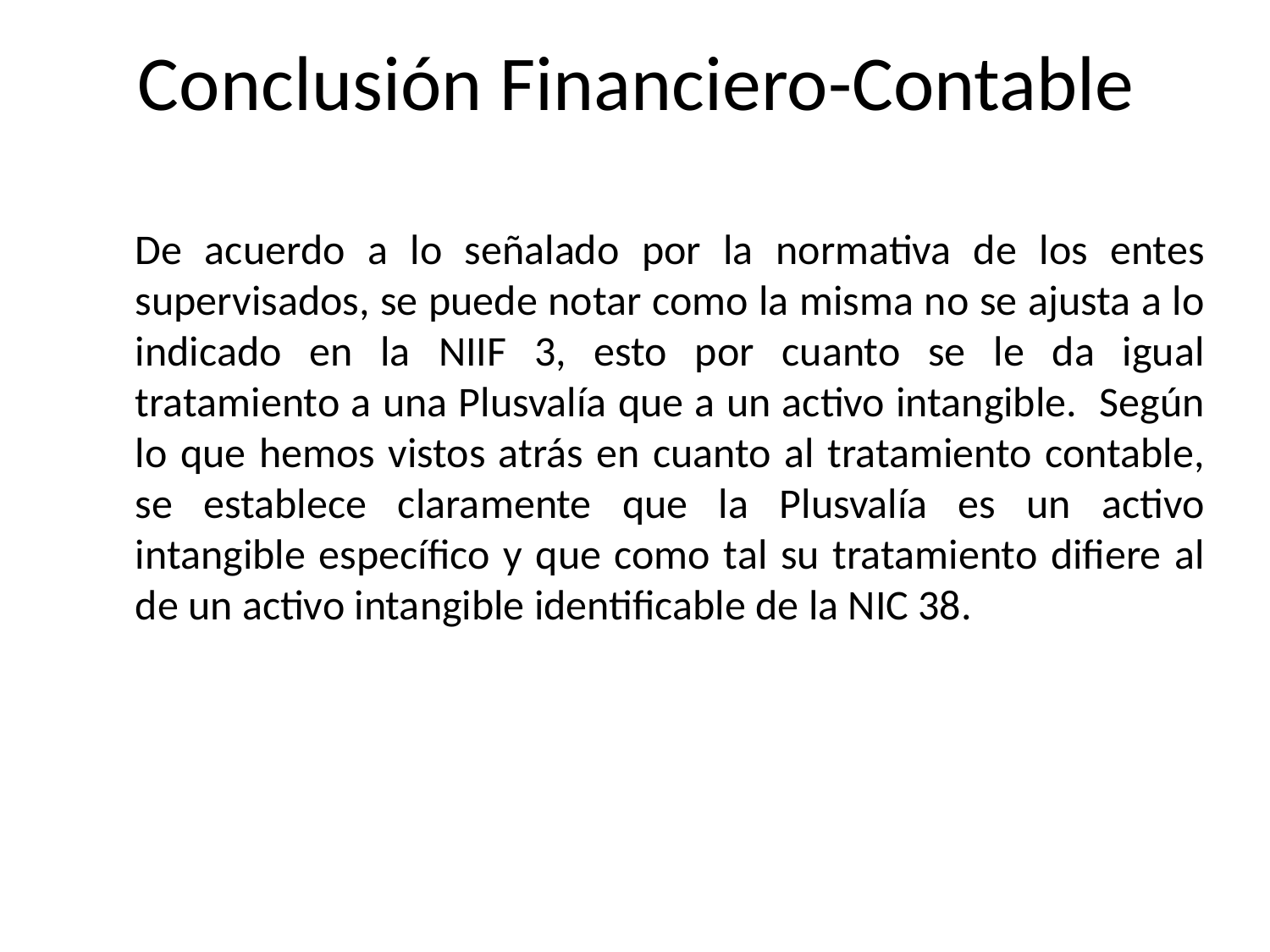

# Conclusión Financiero-Contable

	De acuerdo a lo señalado por la normativa de los entes supervisados, se puede notar como la misma no se ajusta a lo indicado en la NIIF 3, esto por cuanto se le da igual tratamiento a una Plusvalía que a un activo intangible.  Según lo que hemos vistos atrás en cuanto al tratamiento contable, se establece claramente que la Plusvalía es un activo intangible específico y que como tal su tratamiento difiere al de un activo intangible identificable de la NIC 38.